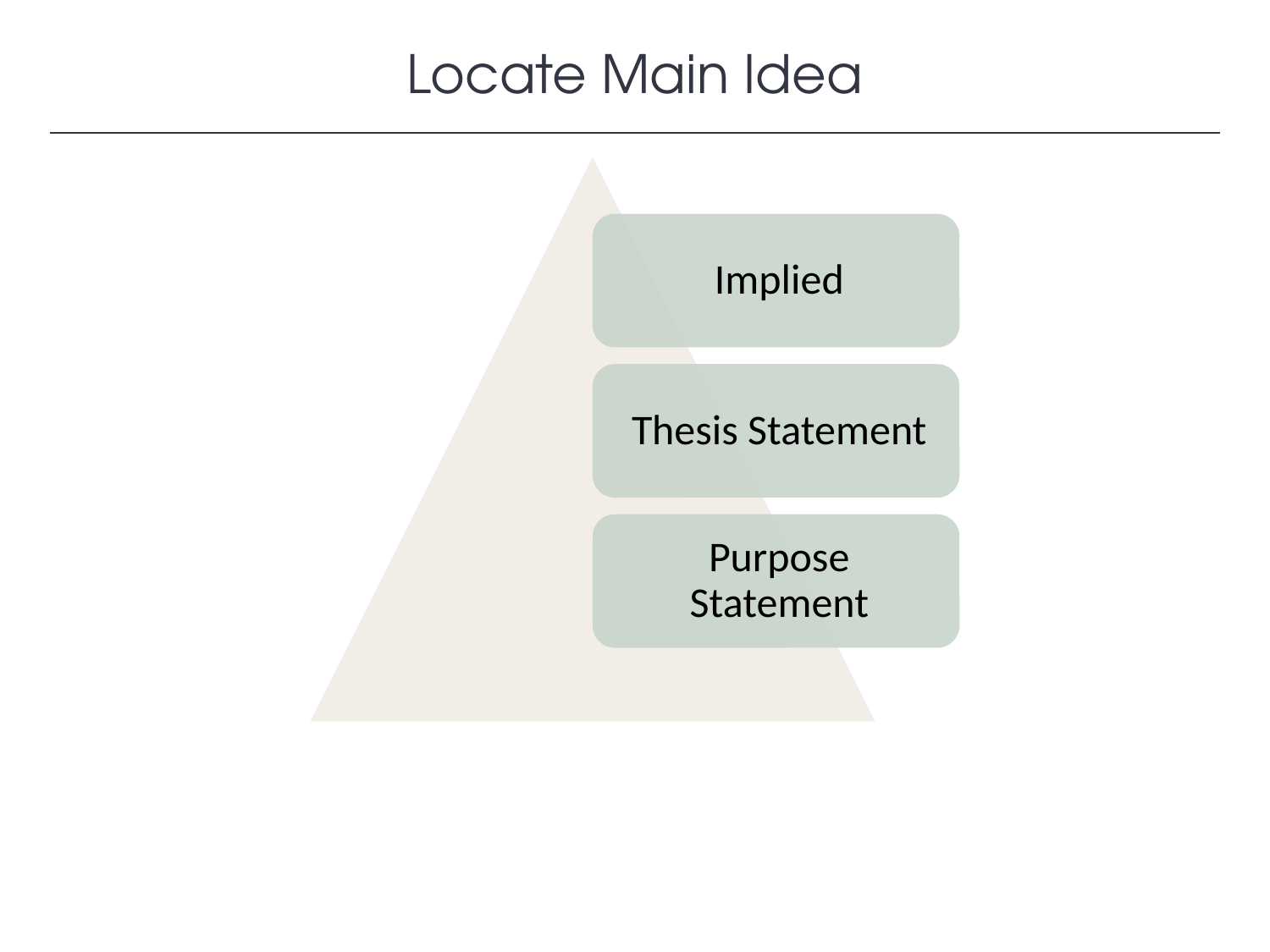

Locate Main Idea
Implied
Thesis Statement
Purpose Statement